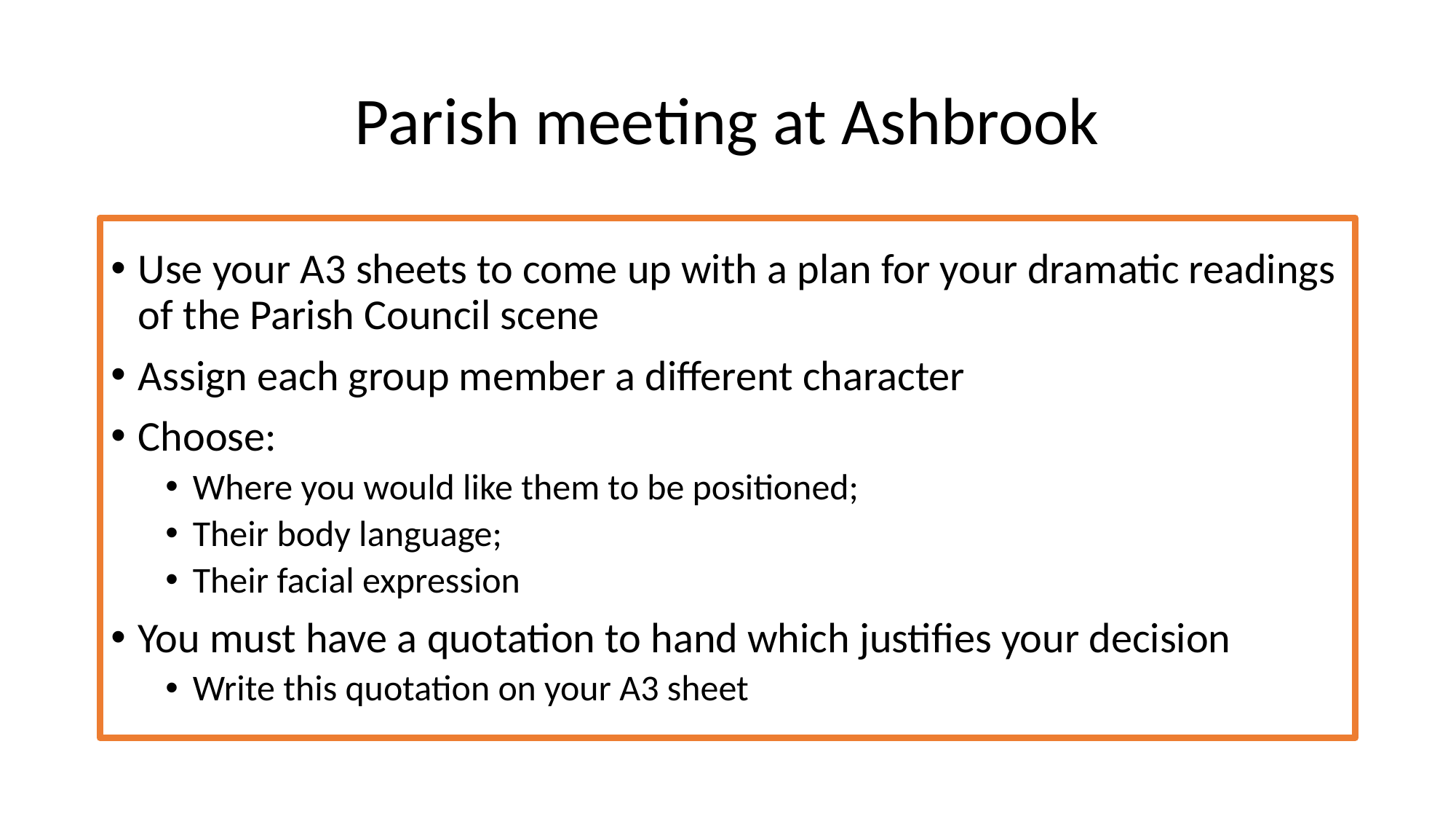

# Parish meeting at Ashbrook
Use your A3 sheets to come up with a plan for your dramatic readings of the Parish Council scene
Assign each group member a different character
Choose:
Where you would like them to be positioned;
Their body language;
Their facial expression
You must have a quotation to hand which justifies your decision
Write this quotation on your A3 sheet